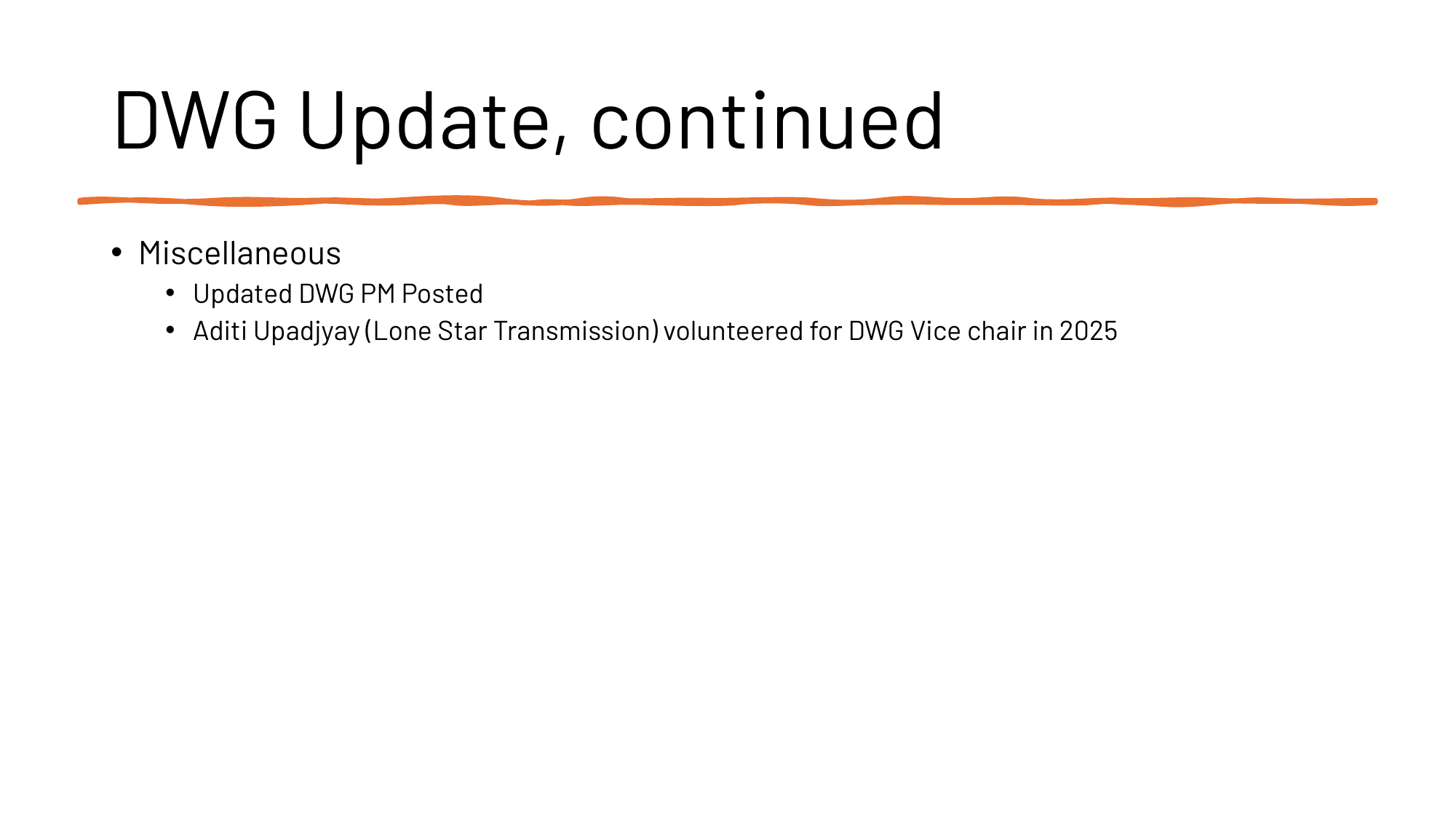

# DWG Update, continued

Miscellaneous
Updated DWG PM Posted
Aditi Upadjyay (Lone Star Transmission) volunteered for DWG Vice chair in 2025